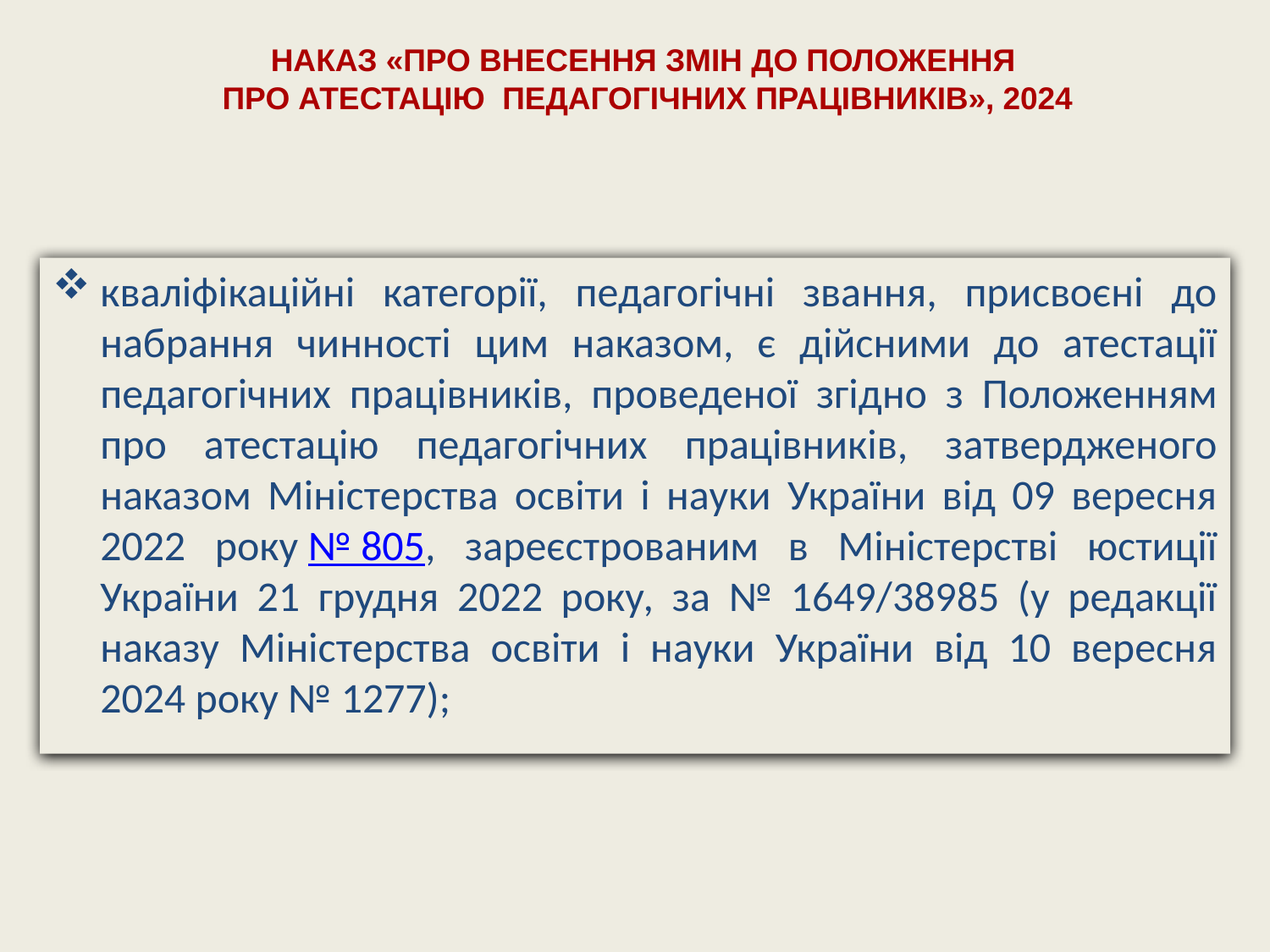

# НАКАЗ «ПРО ВНЕСЕННЯ ЗМІН ДО ПОЛОЖЕННЯ ПРО АТЕСТАЦІЮ  ПЕДАГОГІЧНИХ ПРАЦІВНИКІВ», 2024
кваліфікаційні категорії, педагогічні звання, присвоєні до набрання чинності цим наказом, є дійсними до атестації педагогічних працівників, проведеної згідно з Положенням про атестацію педагогічних працівників, затвердженого наказом Міністерства освіти і науки України від 09 вересня 2022 року № 805, зареєстрованим в Міністерстві юстиції України 21 грудня 2022 року, за № 1649/38985 (у редакції наказу Міністерства освіти і науки України від 10 вересня 2024 року № 1277);